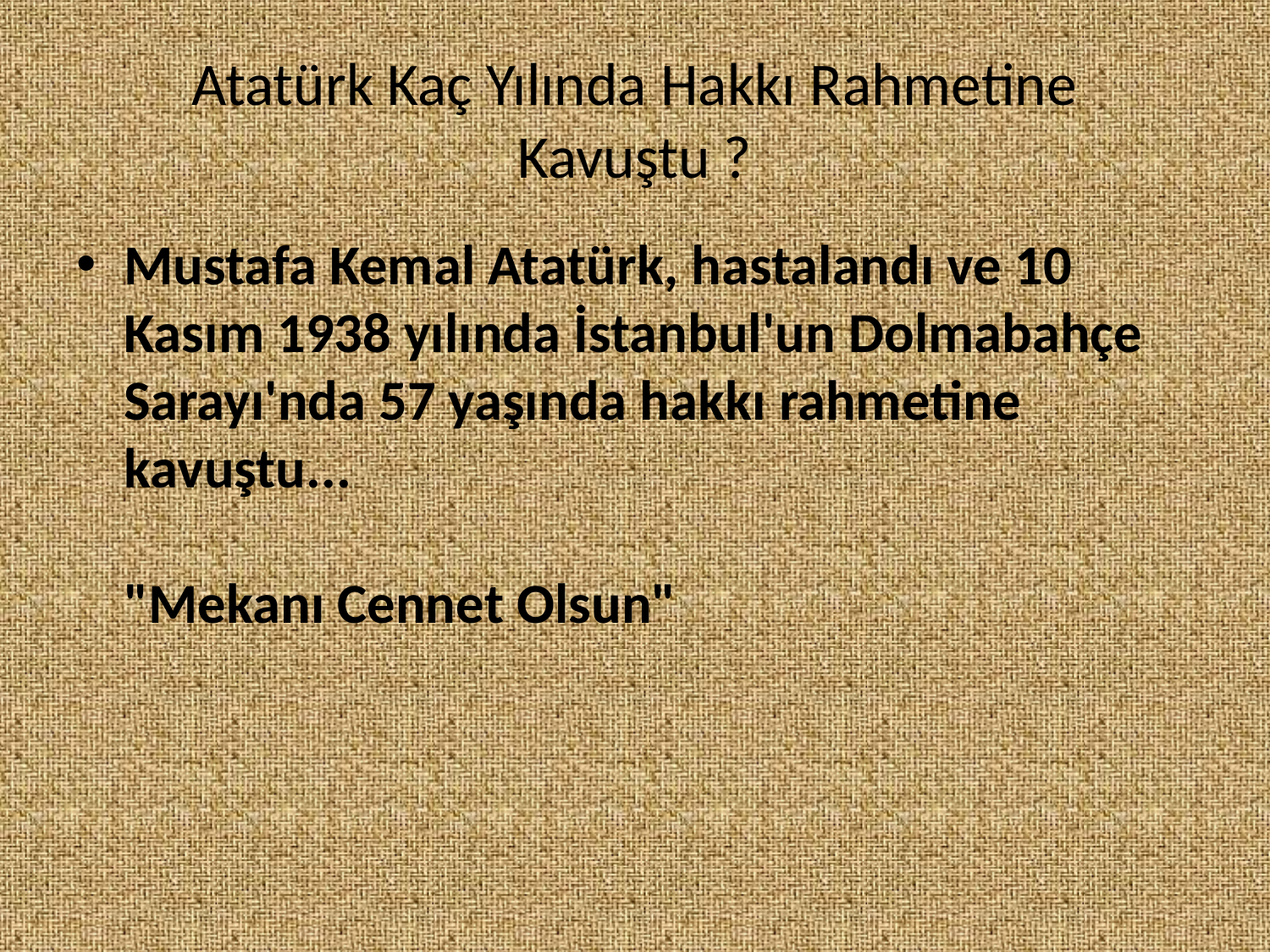

# Atatürk Kaç Yılında Hakkı Rahmetine Kavuştu ?
Mustafa Kemal Atatürk, hastalandı ve 10 Kasım 1938 yılında İstanbul'un Dolmabahçe Sarayı'nda 57 yaşında hakkı rahmetine kavuştu...
"Mekanı Cennet Olsun"